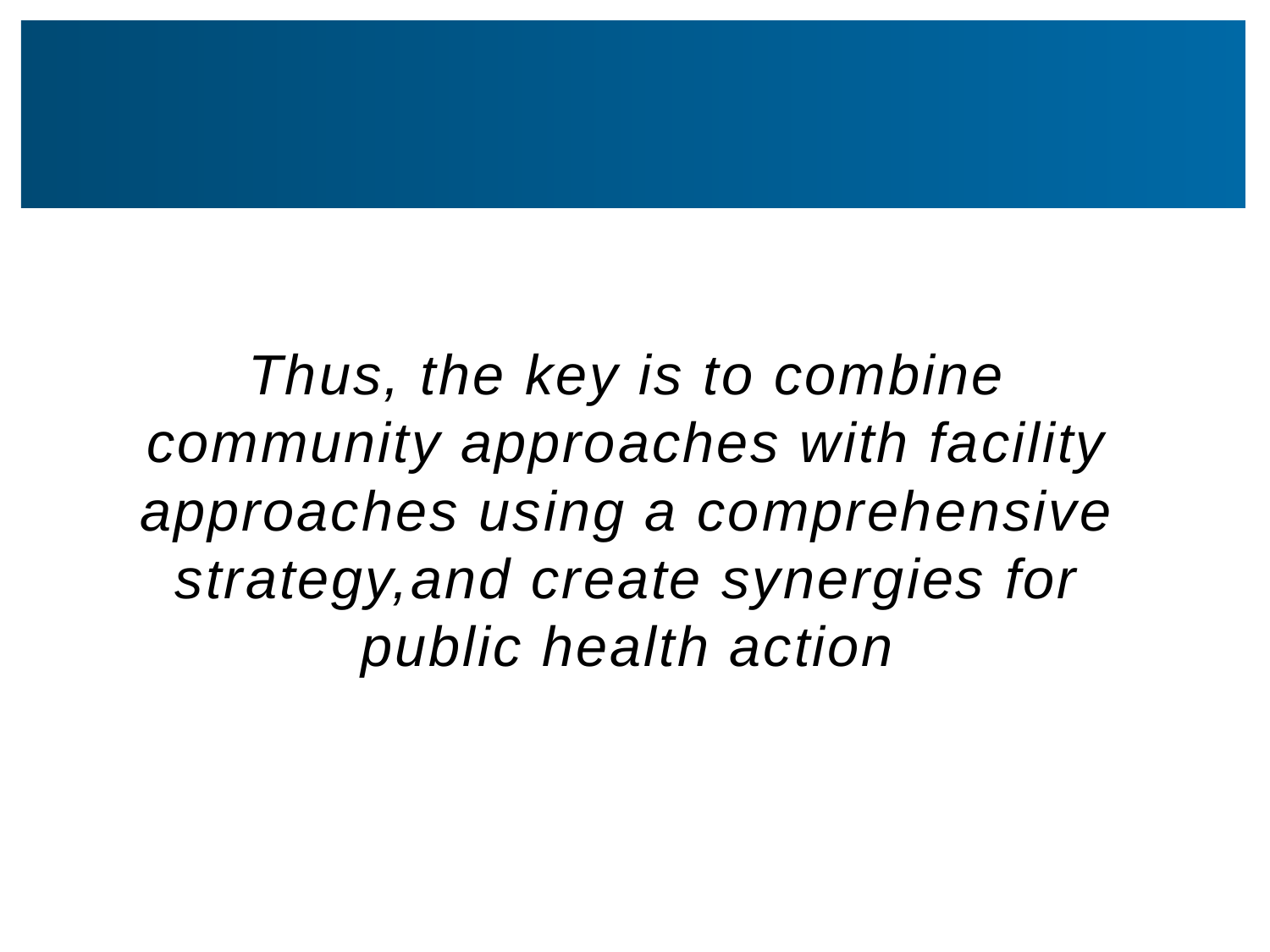

Thus, the key is to combine community approaches with facility approaches using a comprehensive strategy,and create synergies for public health action